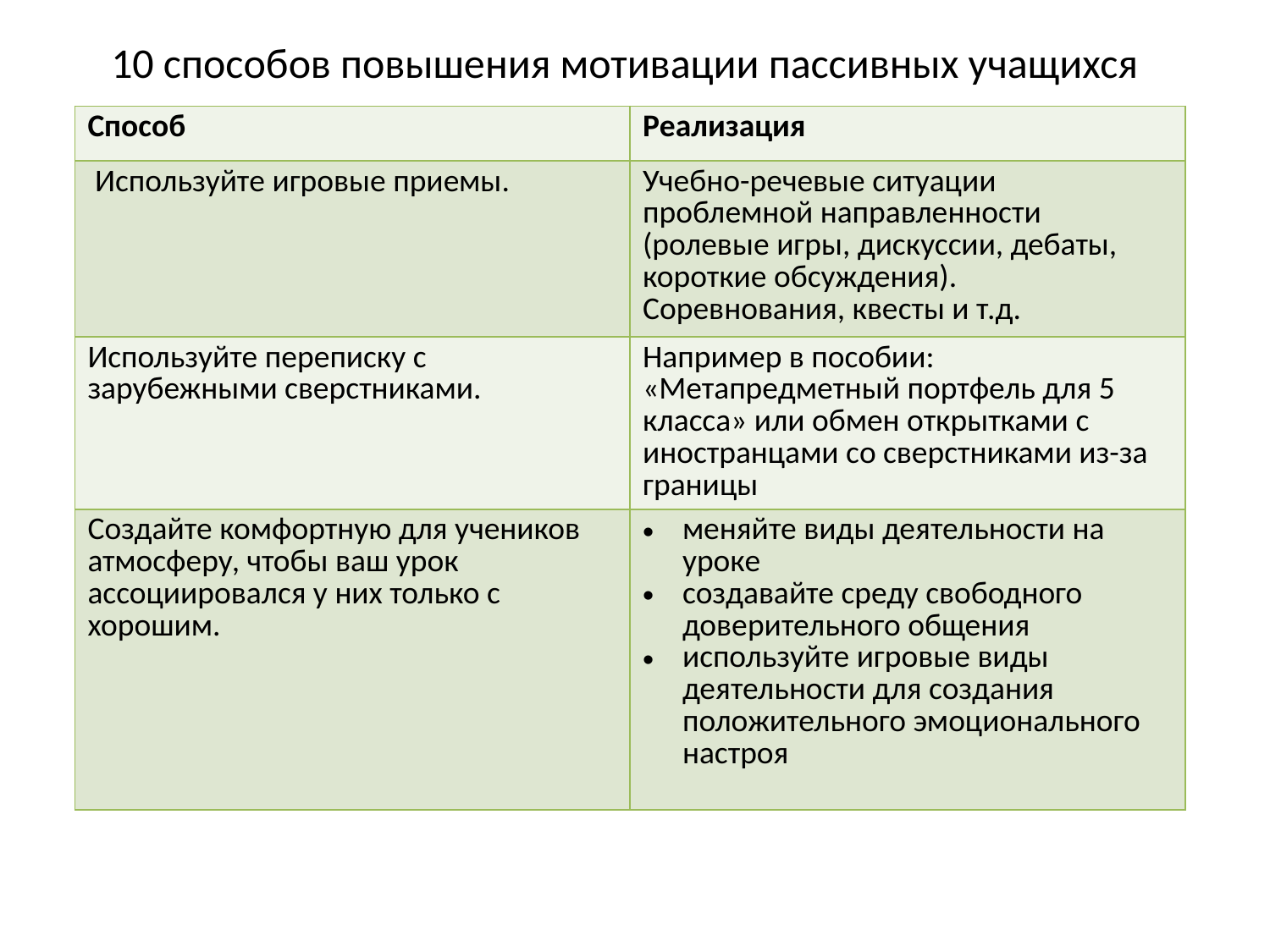

# 10 способов повышения мотивации пассивных учащихся
| Способ | Реализация |
| --- | --- |
| Используйте игровые приемы. | Учебно-речевые ситуации проблемной направленности (ролевые игры, дискуссии, дебаты, короткие обсуждения). Соревнования, квесты и т.д. |
| Используйте переписку с зарубежными сверстниками. | Например в пособии: «Метапредметный портфель для 5 класса» или обмен открытками с иностранцами со сверстниками из-за границы |
| Создайте комфортную для учеников атмосферу, чтобы ваш урок ассоциировался у них только с хорошим. | меняйте виды деятельности на уроке создавайте среду свободного доверительного общения используйте игровые виды деятельности для создания положительного эмоционального настроя |